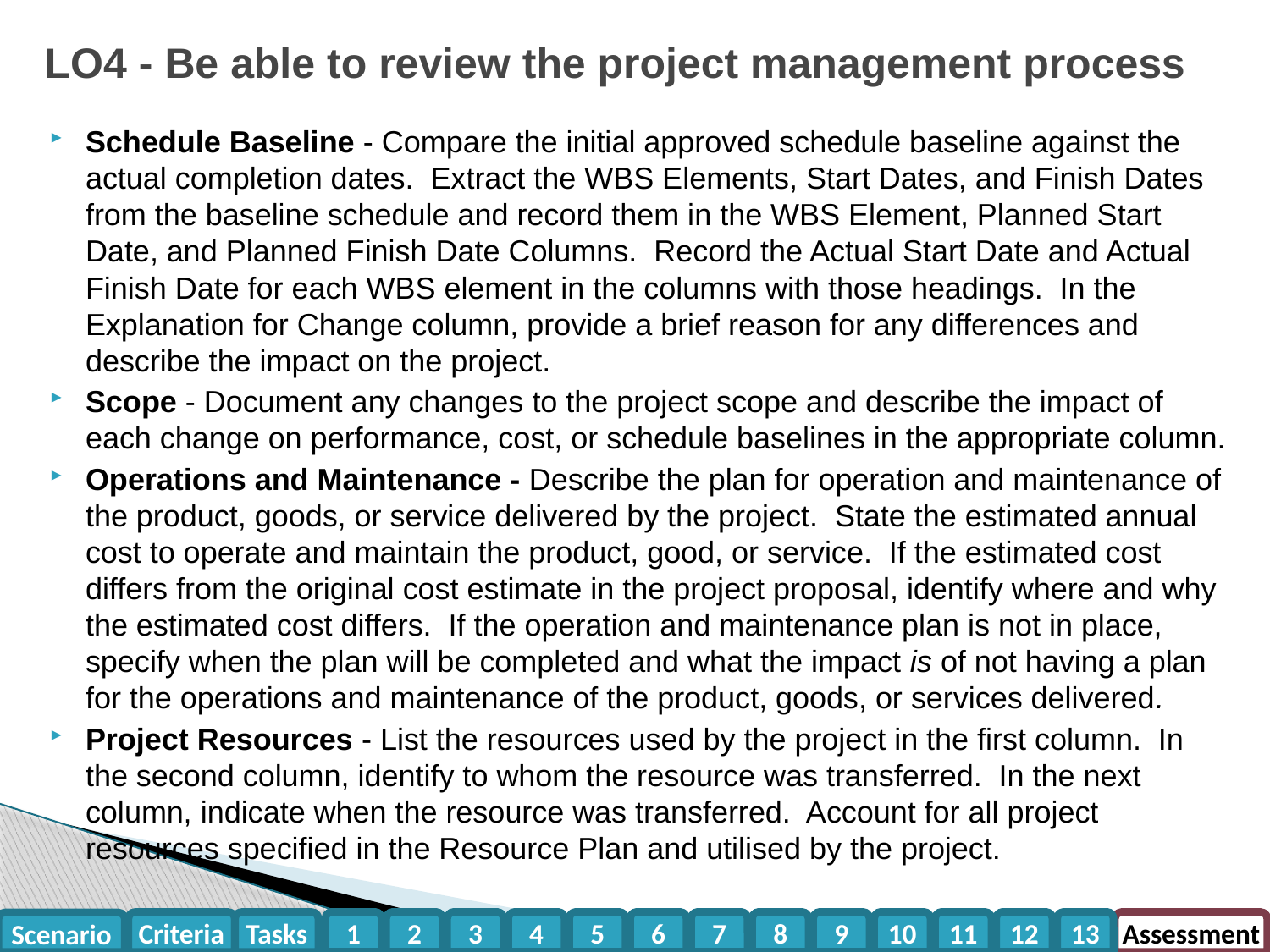

# LO4 - Be able to review the project management process
Schedule Baseline - Compare the initial approved schedule baseline against the actual completion dates.  Extract the WBS Elements, Start Dates, and Finish Dates from the baseline schedule and record them in the WBS Element, Planned Start Date, and Planned Finish Date Columns.  Record the Actual Start Date and Actual Finish Date for each WBS element in the columns with those headings.  In the Explanation for Change column, provide a brief reason for any differences and describe the impact on the project.
Scope - Document any changes to the project scope and describe the impact of each change on performance, cost, or schedule baselines in the appropriate column.
Operations and Maintenance - Describe the plan for operation and maintenance of the product, goods, or service delivered by the project.  State the estimated annual cost to operate and maintain the product, good, or service.  If the estimated cost differs from the original cost estimate in the project proposal, identify where and why the estimated cost differs.  If the operation and maintenance plan is not in place, specify when the plan will be completed and what the impact is of not having a plan for the operations and maintenance of the product, goods, or services delivered.
Project Resources - List the resources used by the project in the first column.  In the second column, identify to whom the resource was transferred.  In the next column, indicate when the resource was transferred.  Account for all project resources specified in the Resource Plan and utilised by the project.